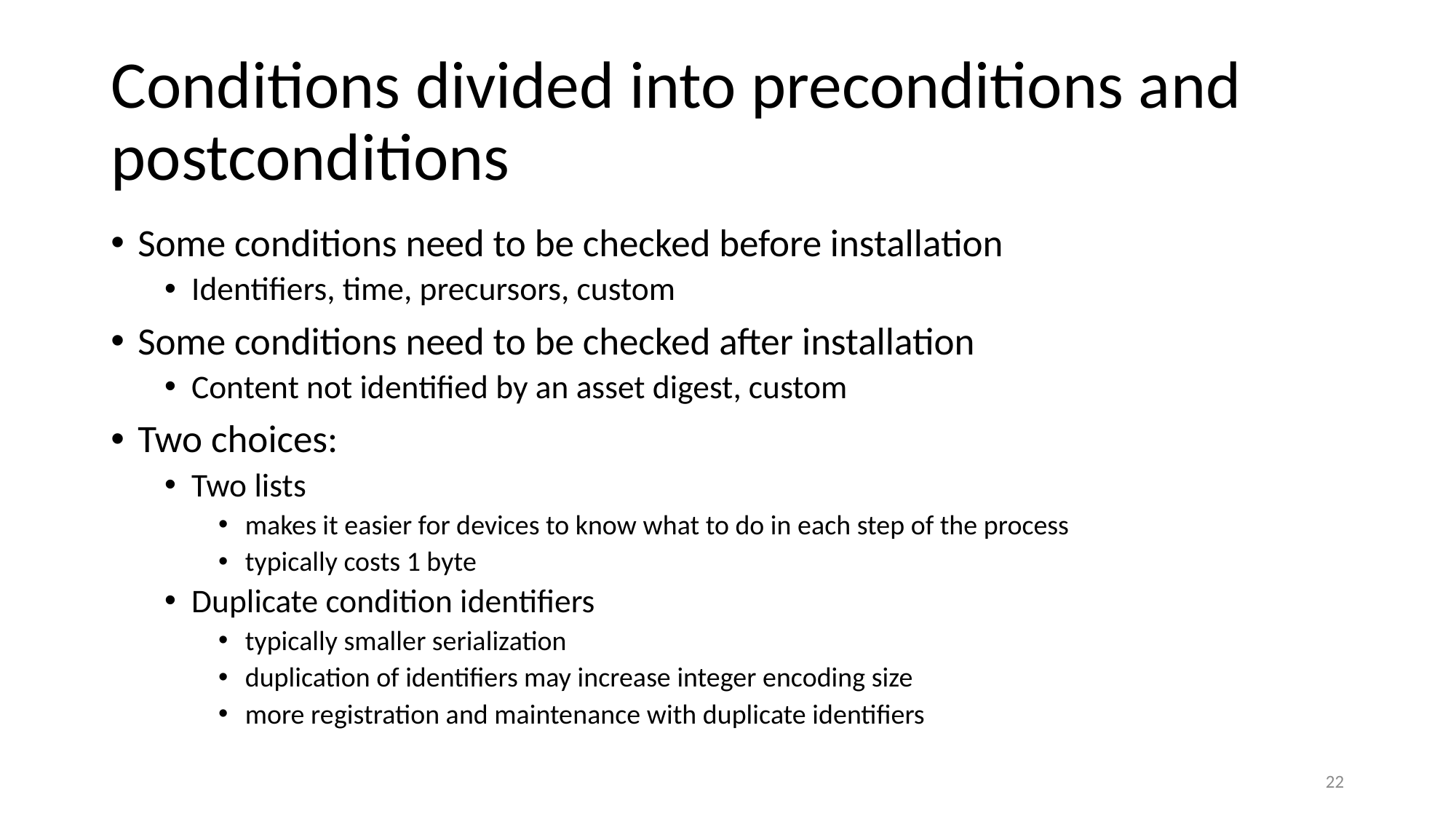

# Conditions divided into preconditions and postconditions
Some conditions need to be checked before installation
Identifiers, time, precursors, custom
Some conditions need to be checked after installation
Content not identified by an asset digest, custom
Two choices:
Two lists
makes it easier for devices to know what to do in each step of the process
typically costs 1 byte
Duplicate condition identifiers
typically smaller serialization
duplication of identifiers may increase integer encoding size
more registration and maintenance with duplicate identifiers
22